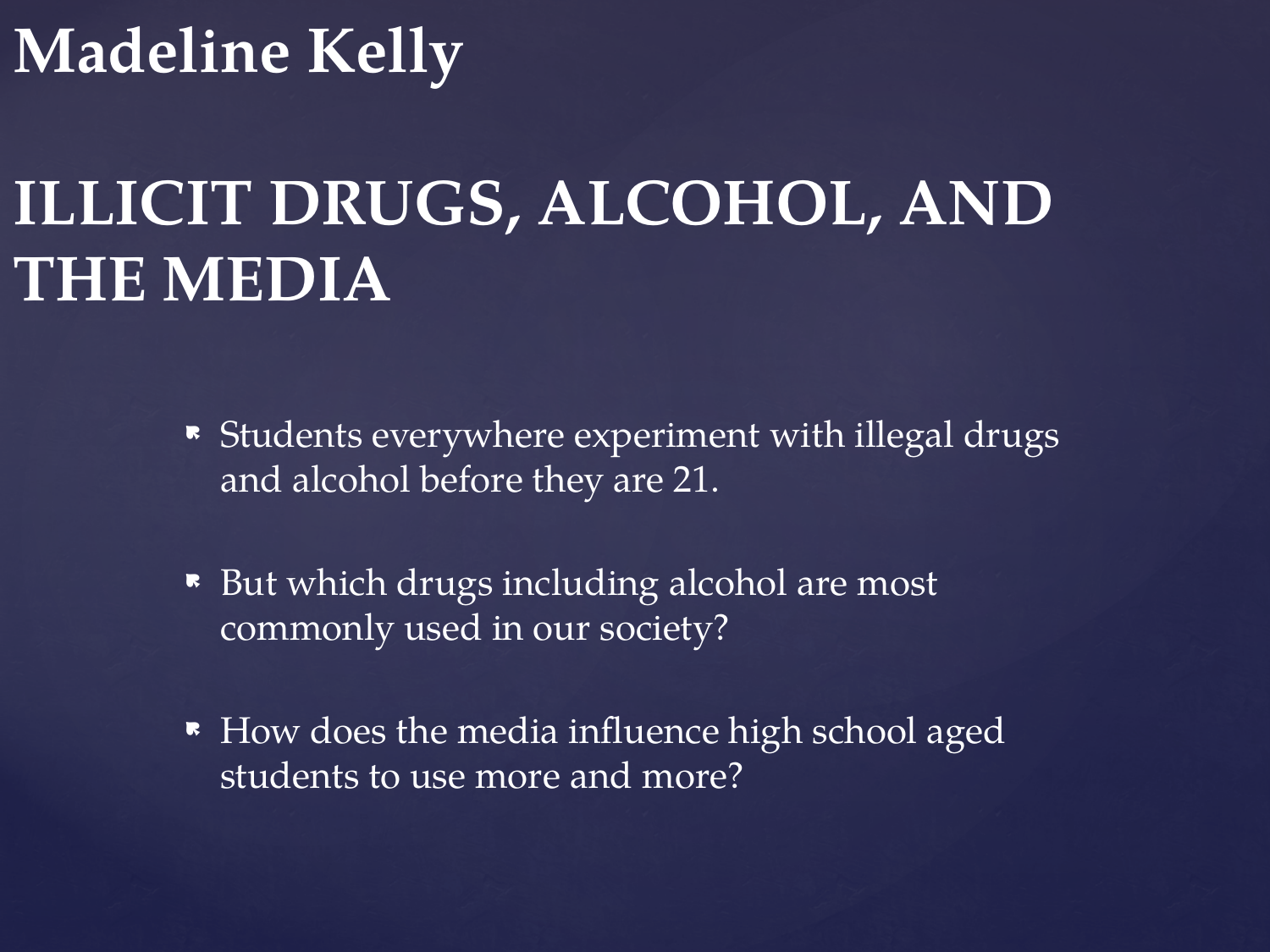

# Madeline Kelly ILLICIT DRUGS, ALCOHOL, AND THE MEDIA

Students everywhere experiment with illegal drugs and alcohol before they are 21.

But which drugs including alcohol are most commonly used in our society?

How does the media influence high school aged students to use more and more?